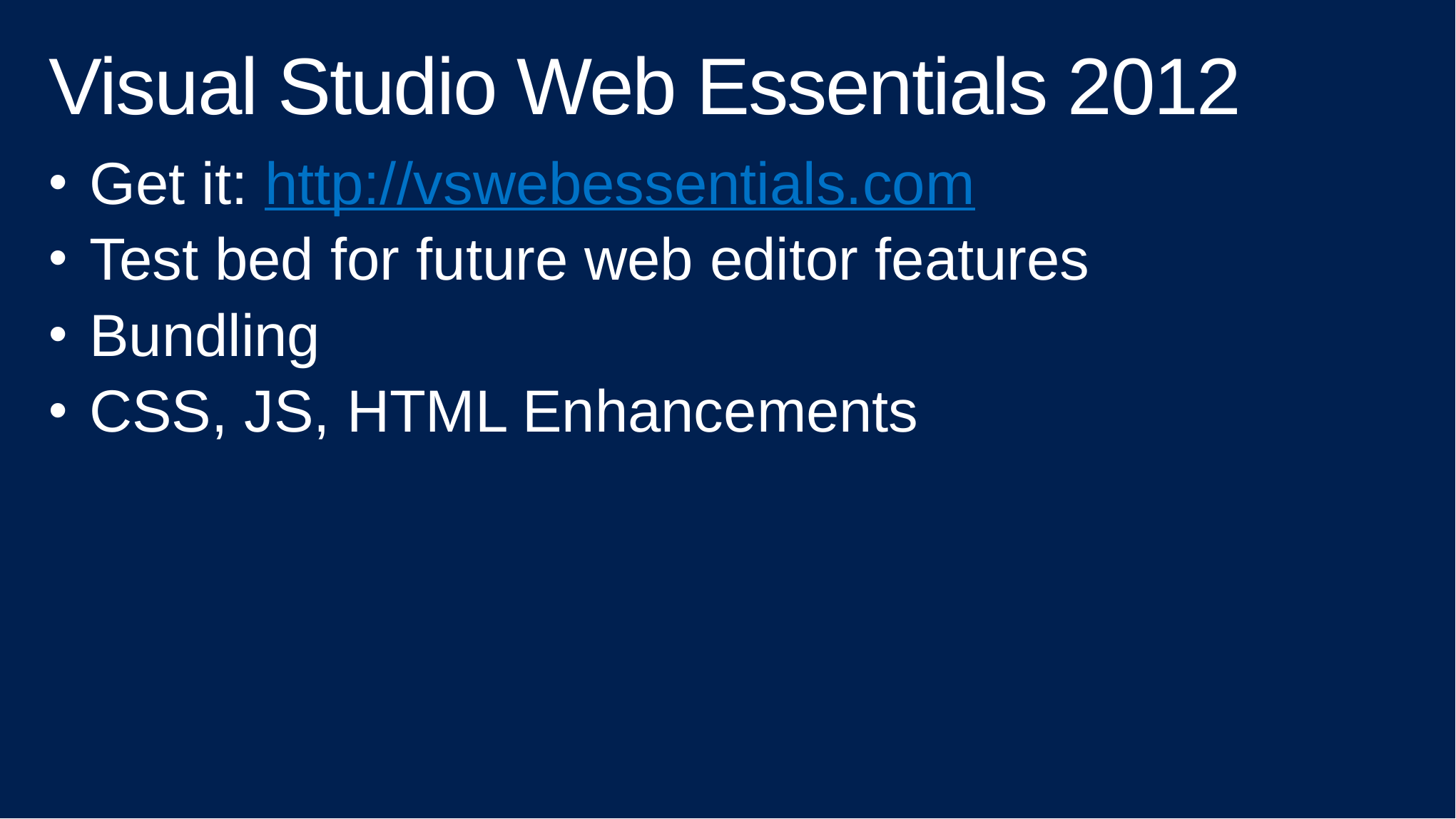

# Visual Studio Web Essentials 2012
Get it: http://vswebessentials.com
Test bed for future web editor features
Bundling
CSS, JS, HTML Enhancements